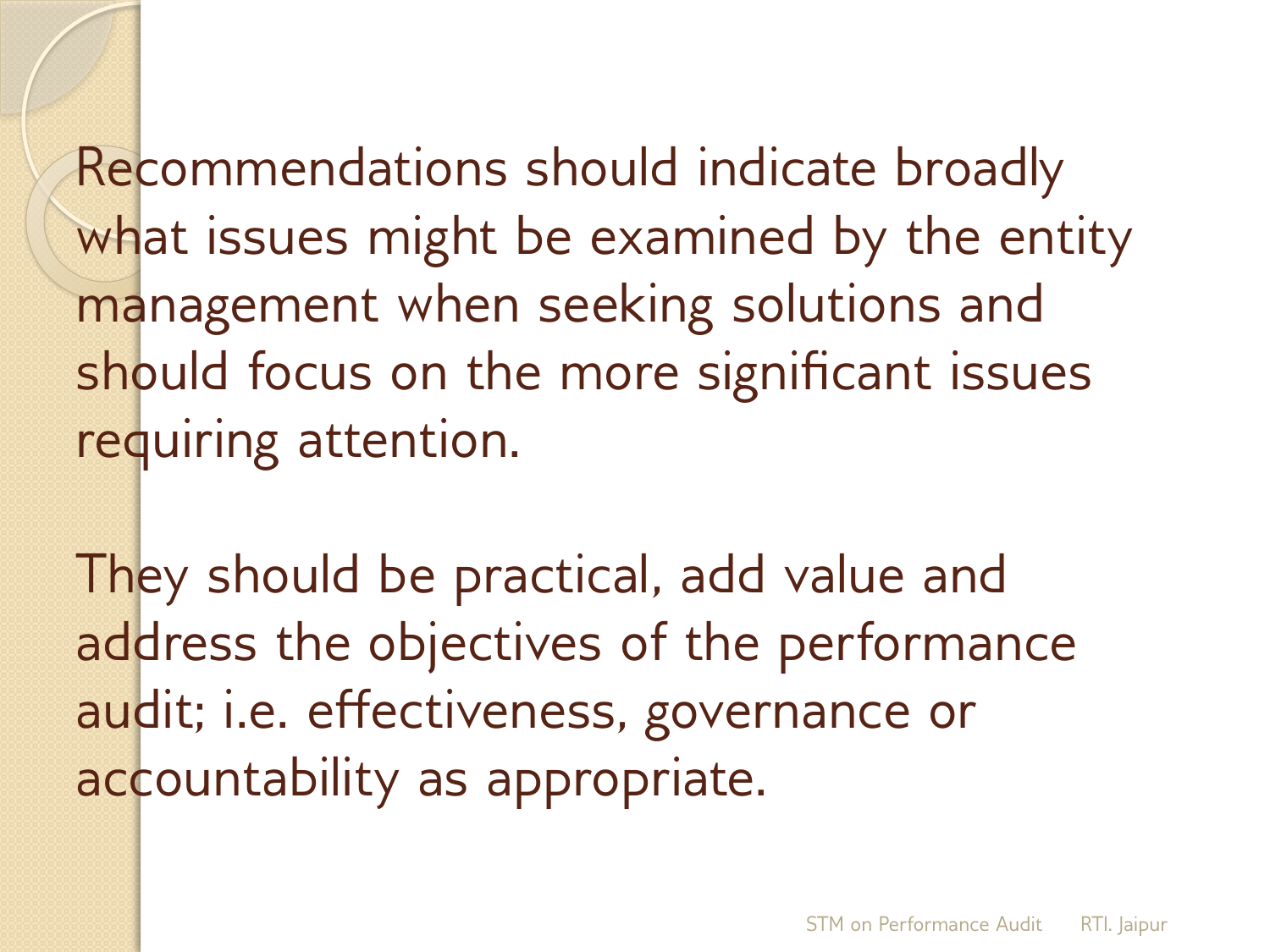

# Recommendations should indicate broadly what issues might be examined by the entity management when seeking solutions and should focus on the more significant issues requiring attention. They should be practical, add value and address the objectives of the performance audit; i.e. effectiveness, governance or accountability as appropriate.
STM on Performance Audit      RTI. Jaipur